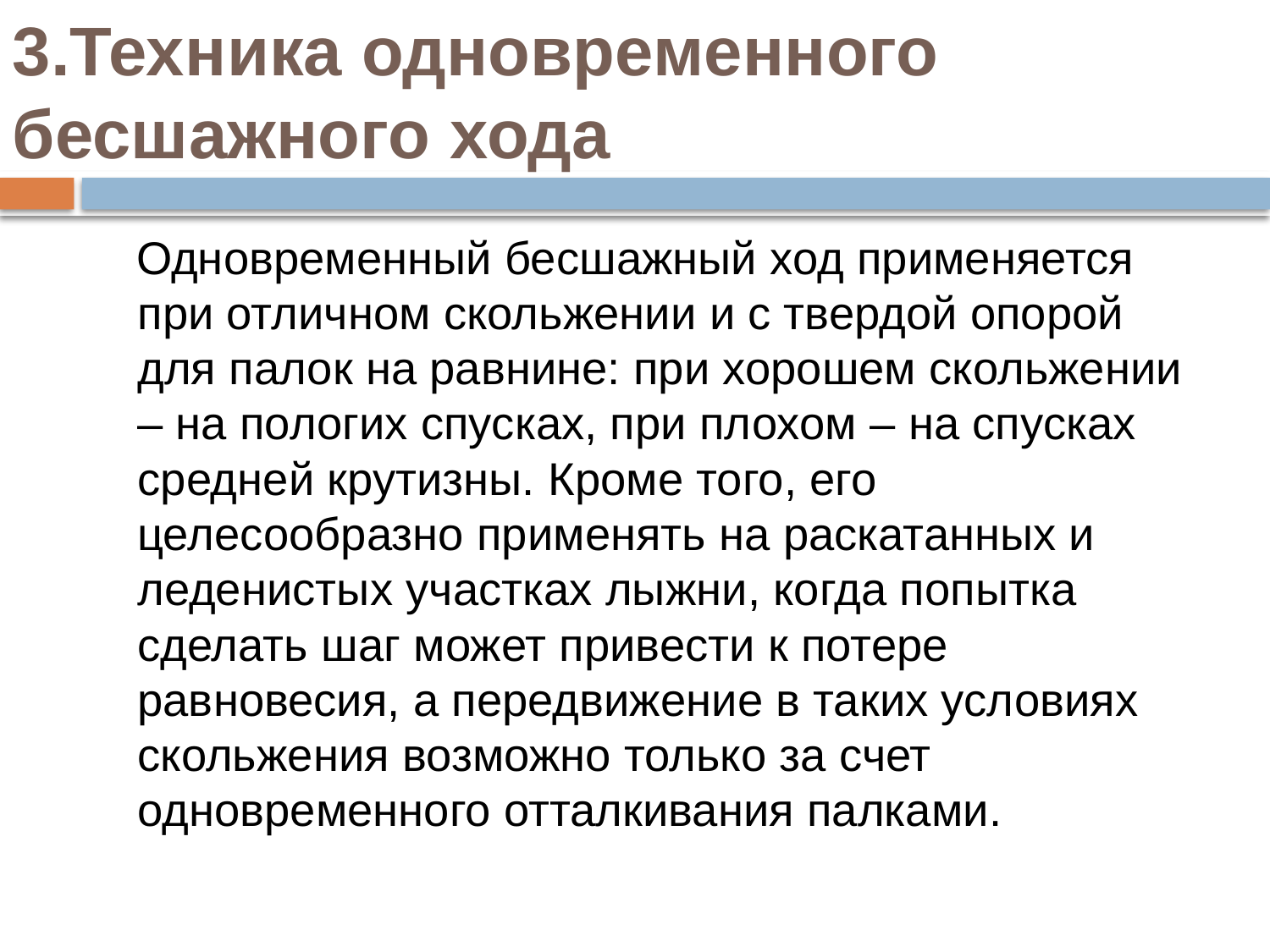

# 3.Техника одновременного бесшажного хода
   Одновременный бесшажный ход применяется при отличном скольжении и с твердой опорой для палок на равнине: при хорошем скольжении – на пологих спусках, при плохом – на спусках средней крутизны. Кроме того, его целесообразно применять на раскатанных и леденистых участках лыжни, когда попытка сделать шаг может привести к потере равновесия, а передвижение в таких условиях скольжения возможно только за счет одновременного отталкивания палками.